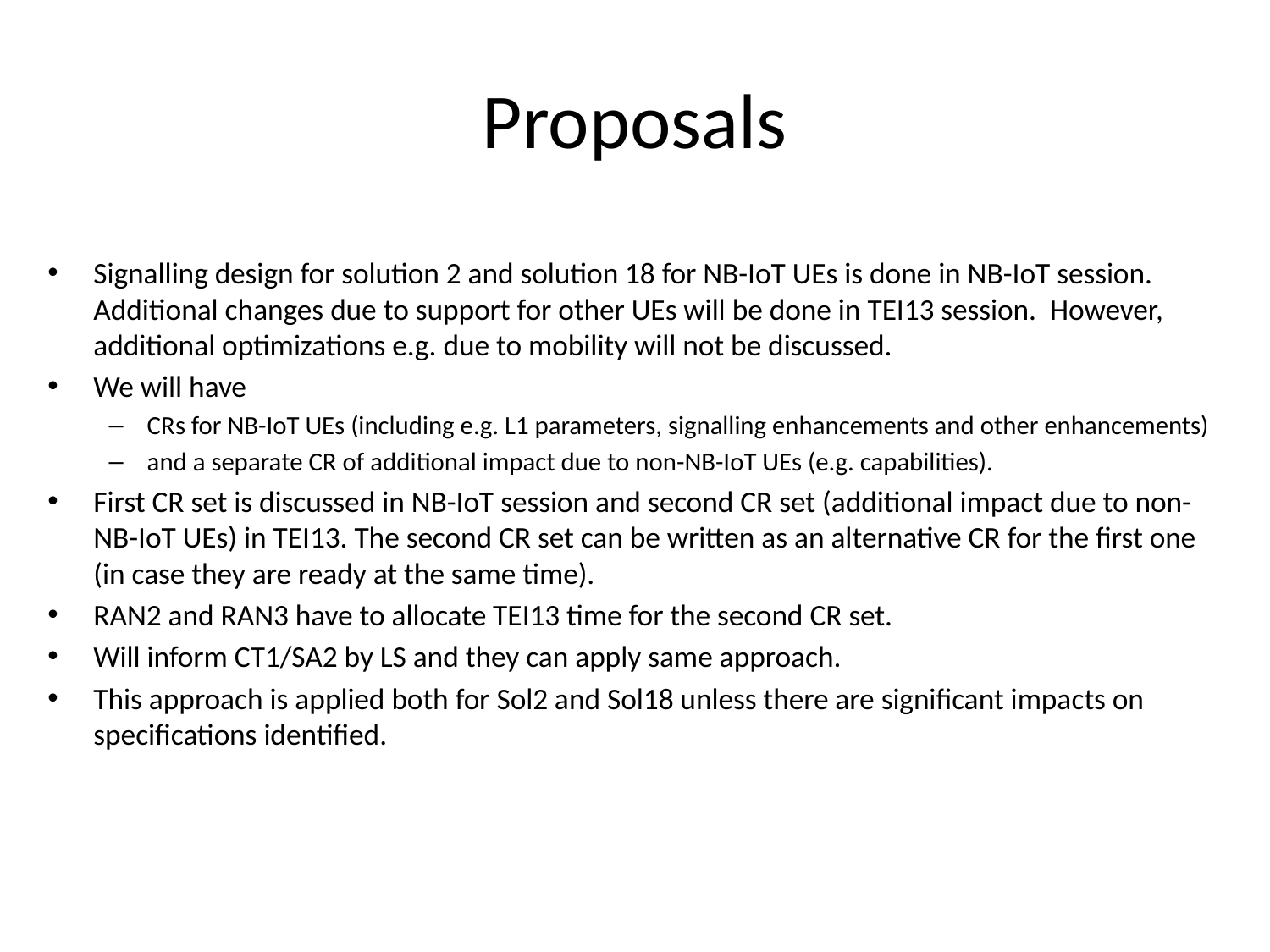

# Proposals

Signalling design for solution 2 and solution 18 for NB-IoT UEs is done in NB-IoT session. Additional changes due to support for other UEs will be done in TEI13 session.  However, additional optimizations e.g. due to mobility will not be discussed.
We will have
CRs for NB-IoT UEs (including e.g. L1 parameters, signalling enhancements and other enhancements)
and a separate CR of additional impact due to non-NB-IoT UEs (e.g. capabilities).
First CR set is discussed in NB-IoT session and second CR set (additional impact due to non-NB-IoT UEs) in TEI13. The second CR set can be written as an alternative CR for the first one (in case they are ready at the same time).
RAN2 and RAN3 have to allocate TEI13 time for the second CR set.
Will inform CT1/SA2 by LS and they can apply same approach.
This approach is applied both for Sol2 and Sol18 unless there are significant impacts on specifications identified.